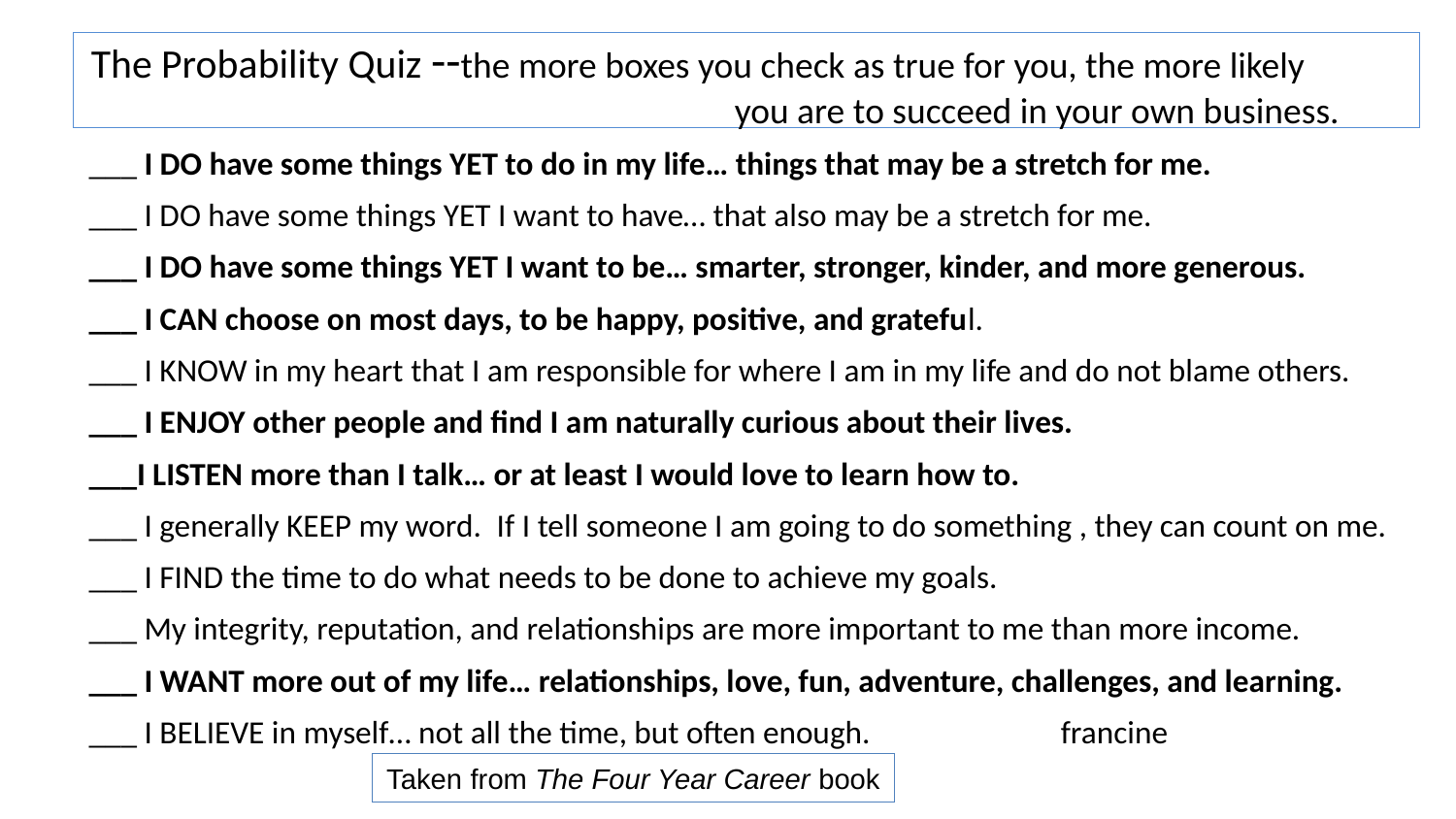

# The Probability Quiz --the more boxes you check as true for you, the more likely 					you are to succeed in your own business.
___ I DO have some things YET to do in my life… things that may be a stretch for me.
___ I DO have some things YET I want to have… that also may be a stretch for me.
___ I DO have some things YET I want to be… smarter, stronger, kinder, and more generous.
___ I CAN choose on most days, to be happy, positive, and grateful.
___ I KNOW in my heart that I am responsible for where I am in my life and do not blame others.
___ I ENJOY other people and find I am naturally curious about their lives.
___I LISTEN more than I talk… or at least I would love to learn how to.
___ I generally KEEP my word.  If I tell someone I am going to do something , they can count on me.
___ I FIND the time to do what needs to be done to achieve my goals.
___ My integrity, reputation, and relationships are more important to me than more income.
___ I WANT more out of my life… relationships, love, fun, adventure, challenges, and learning.
___ I BELIEVE in myself… not all the time, but often enough.                          francine

Taken from The Four Year Career book